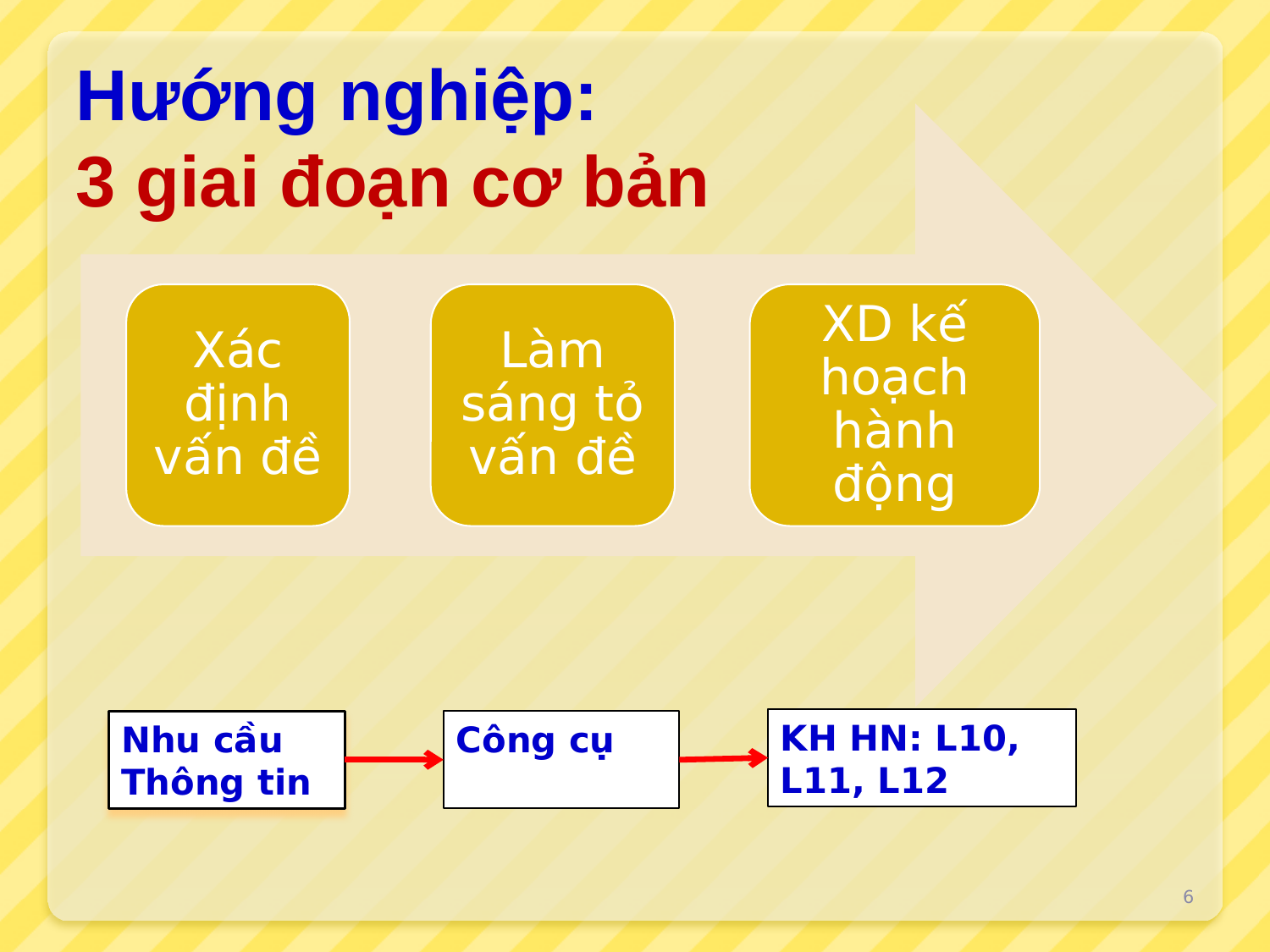

# Hướng nghiệp: 3 giai đoạn cơ bản
Xác định vấn đề
Làm sáng tỏ vấn đề
XD kế hoạch hành động
KH HN: L10, L11, L12
Công cụ

Nhu cầu
Thông tin
6